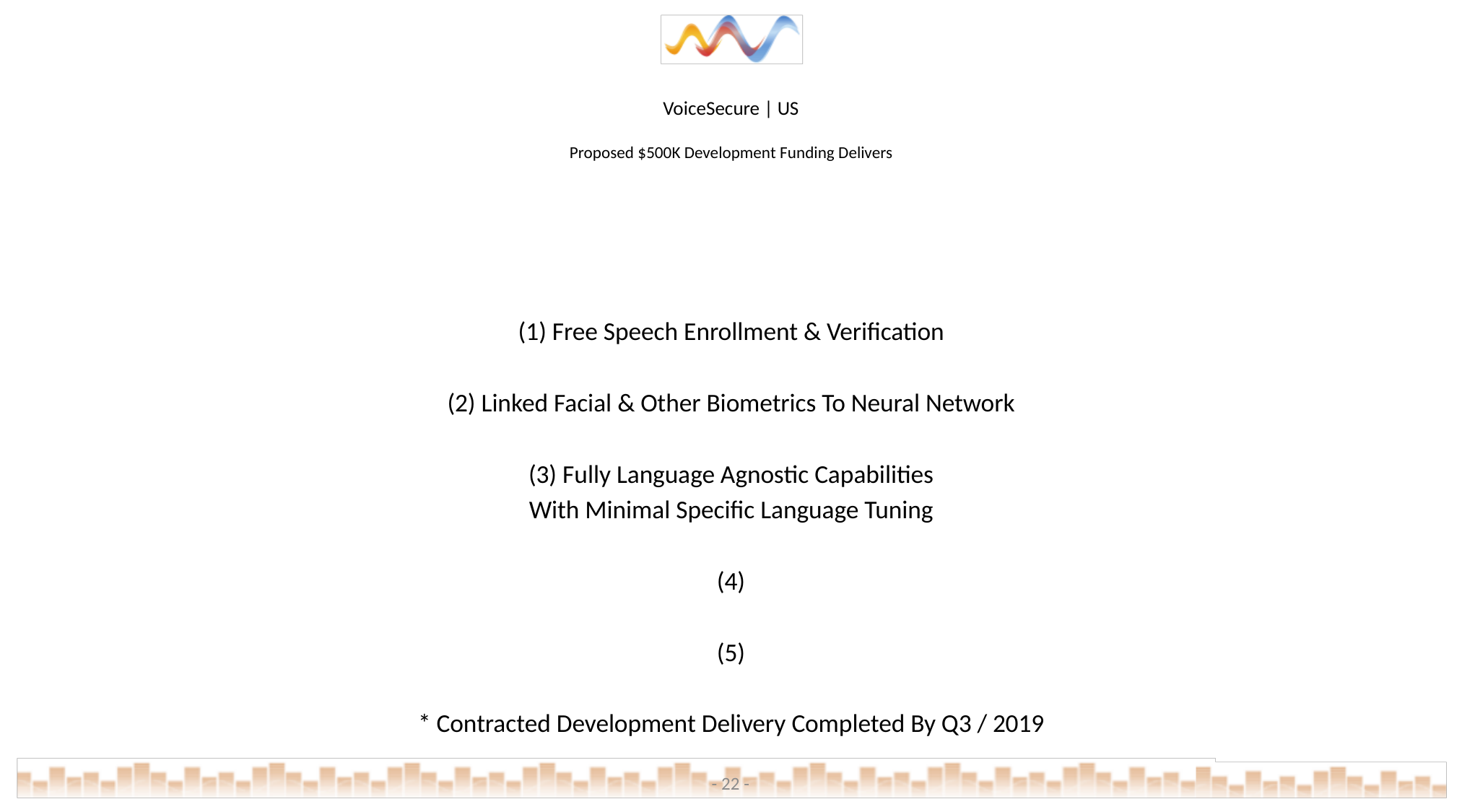

# VoiceSecure | US Proposed $500K Development Funding Delivers

(1) Free Speech Enrollment & Verification

(2) Linked Facial & Other Biometrics To Neural Network

(3) Fully Language Agnostic Capabilities
With Minimal Specific Language Tuning

(4)

(5)

* Contracted Development Delivery Completed By Q3 / 2019
- 22 -